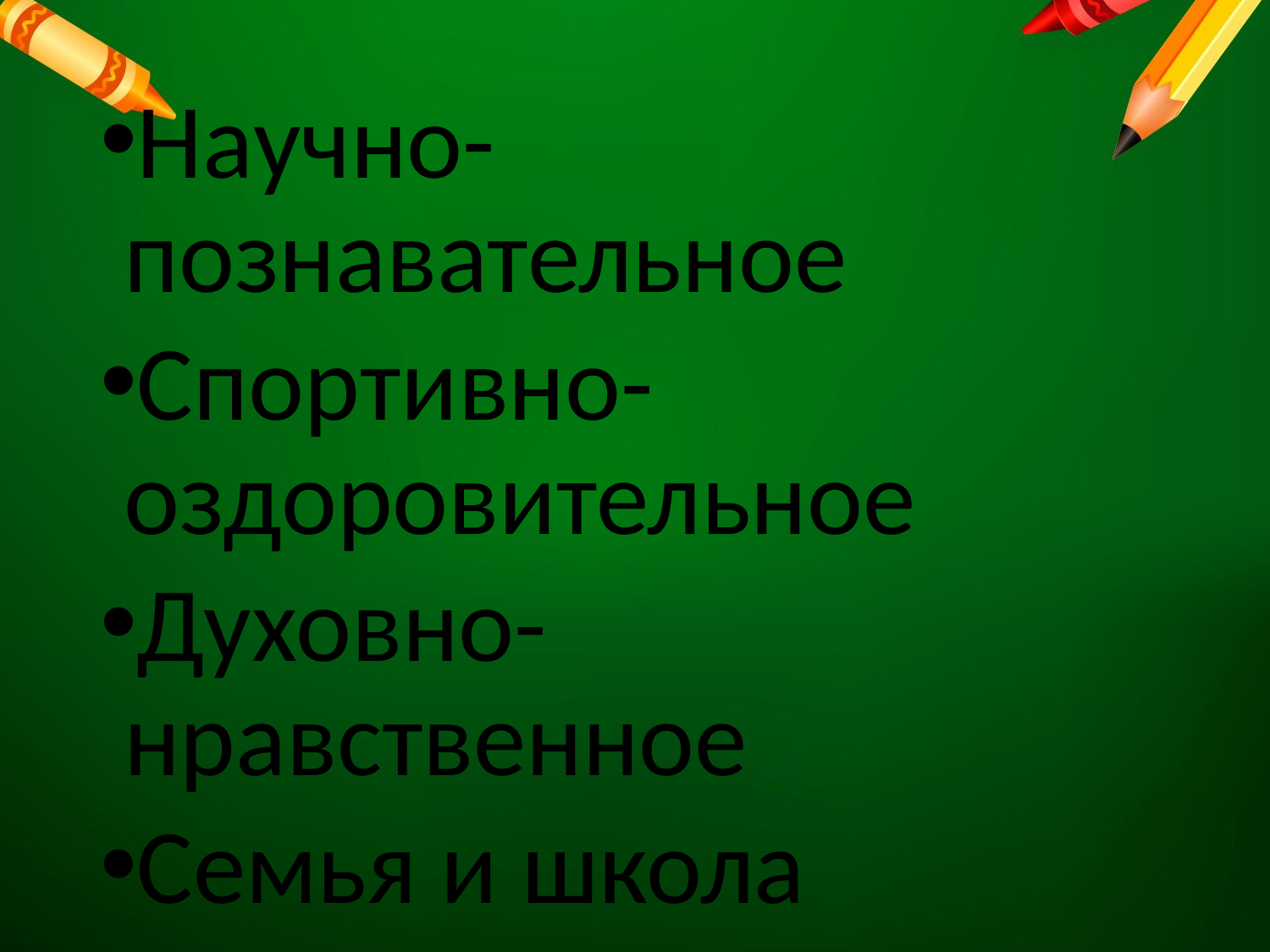

#
Научно- познавательное
Спортивно-оздоровительное
Духовно-нравственное
Семья и школа